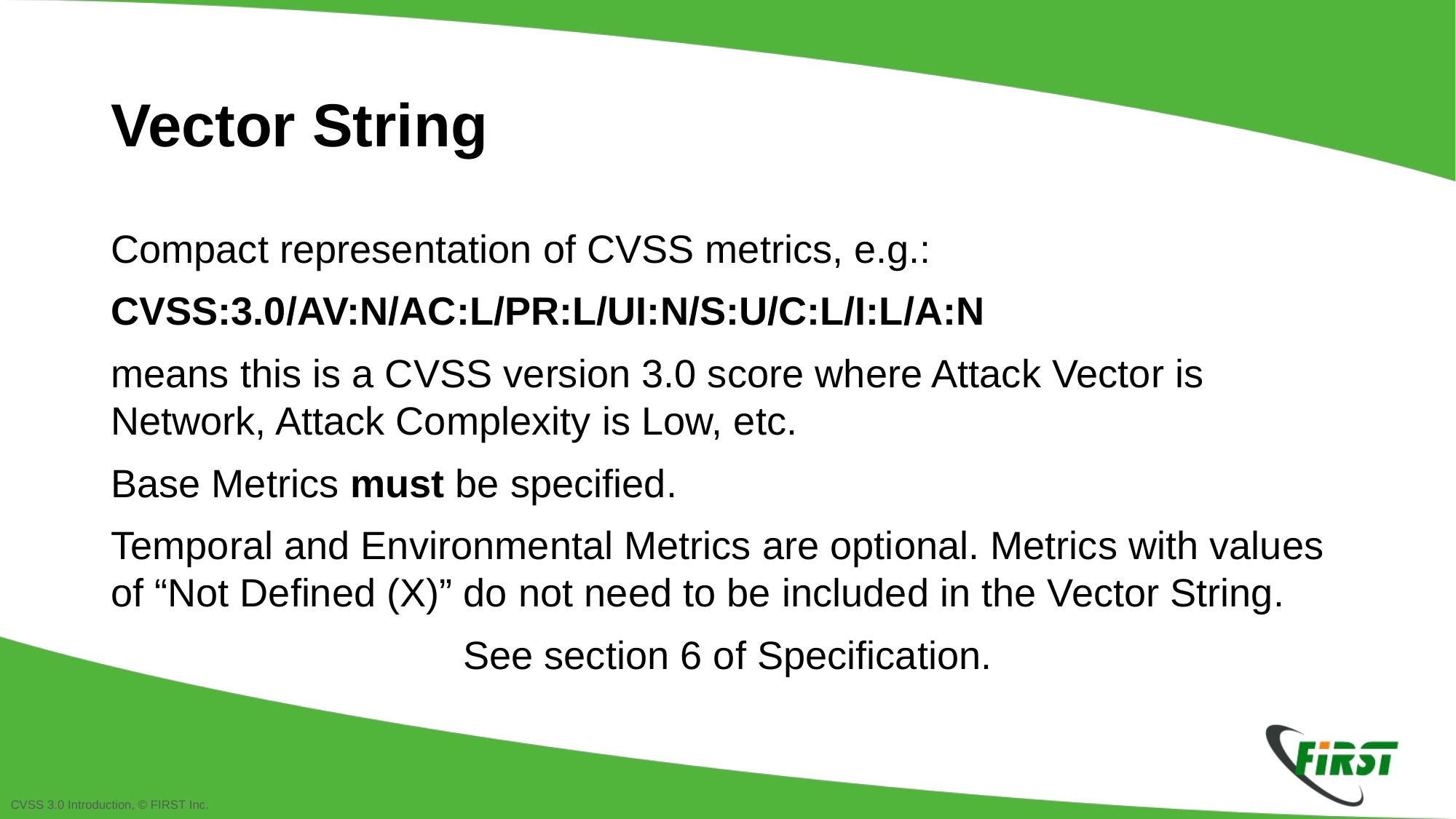

Vector String
Compact representation of CVSS metrics, e.g.:
CVSS:3.0/AV:N/AC:L/PR:L/UI:N/S:U/C:L/I:L/A:N
means this is a CVSS version 3.0 score where Attack Vector is Network, Attack Complexity is Low, etc.
Base Metrics must be specified.
Temporal and Environmental Metrics are optional. Metrics with values of “Not Defined (X)” do not need to be included in the Vector String.
See section 6 of Specification.